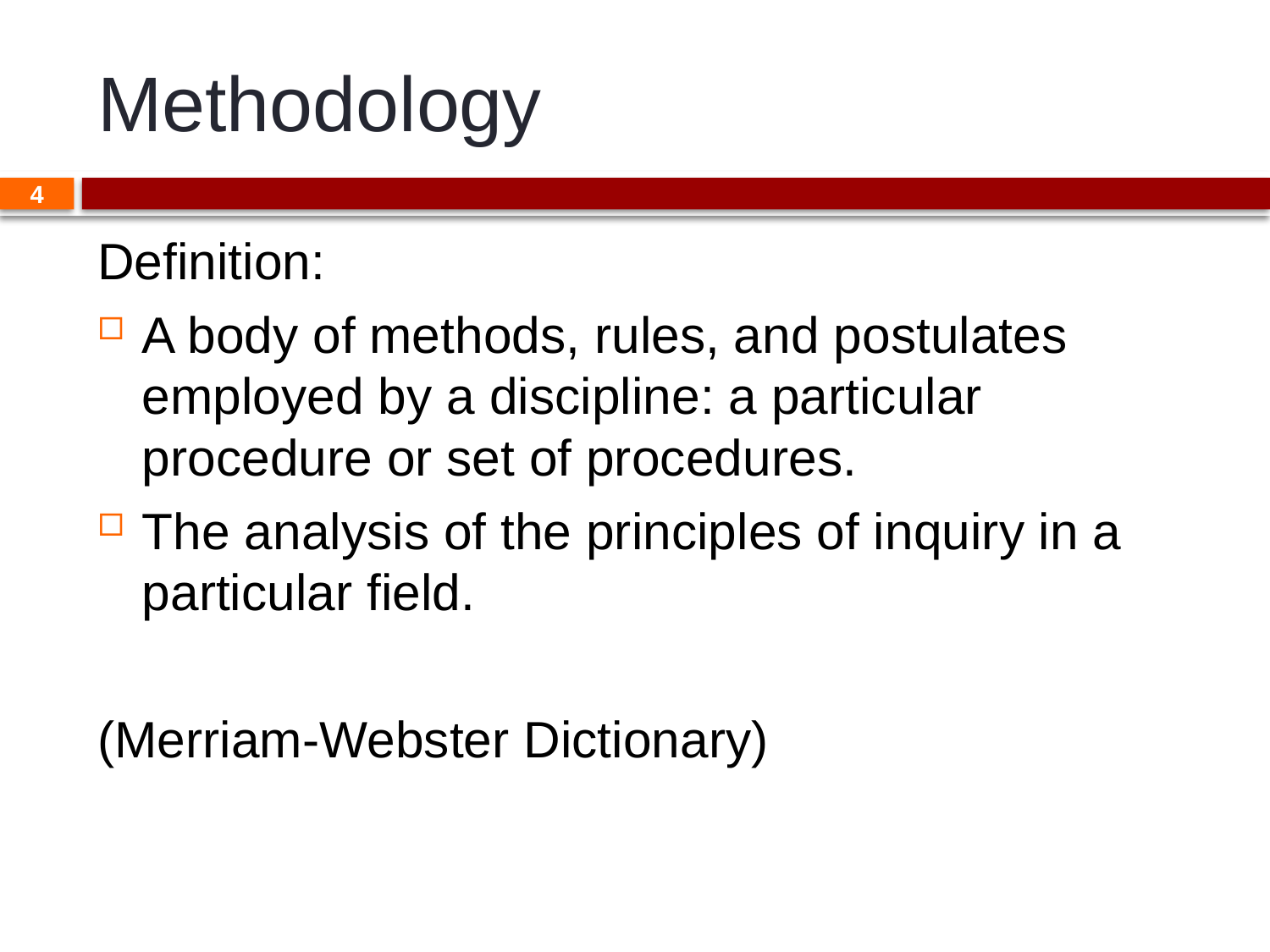

# Methodology
4
Definition:
A body of methods, rules, and postulates employed by a discipline: a particular procedure or set of procedures.
The analysis of the principles of inquiry in a particular field.

(Merriam-Webster Dictionary)